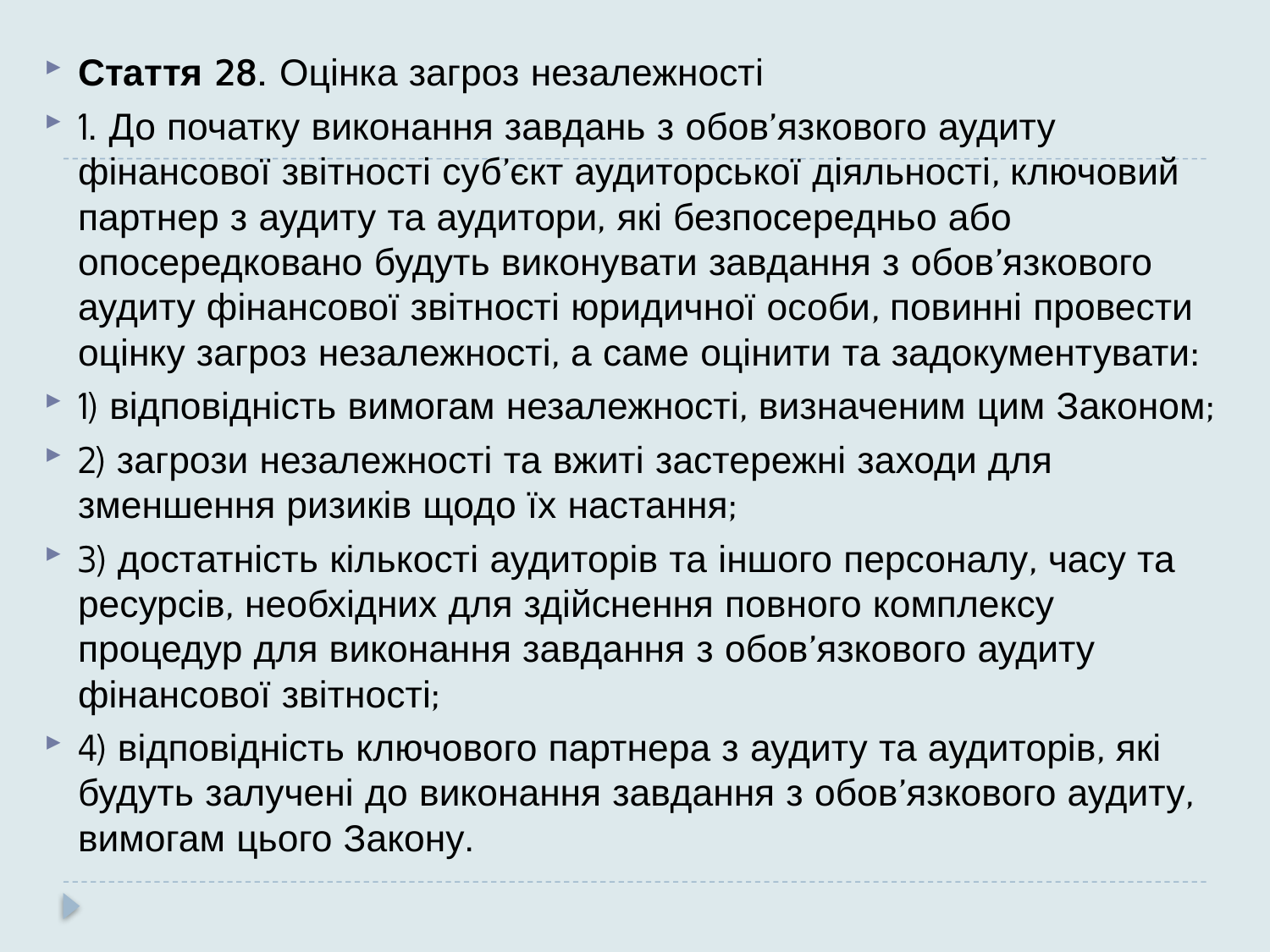

Стаття 28. Оцінка загроз незалежності
1. До початку виконання завдань з обов’язкового аудиту фінансової звітності суб’єкт аудиторської діяльності, ключовий партнер з аудиту та аудитори, які безпосередньо або опосередковано будуть виконувати завдання з обов’язкового аудиту фінансової звітності юридичної особи, повинні провести оцінку загроз незалежності, а саме оцінити та задокументувати:
1) відповідність вимогам незалежності, визначеним цим Законом;
2) загрози незалежності та вжиті застережні заходи для зменшення ризиків щодо їх настання;
3) достатність кількості аудиторів та іншого персоналу, часу та ресурсів, необхідних для здійснення повного комплексу процедур для виконання завдання з обов’язкового аудиту фінансової звітності;
4) відповідність ключового партнера з аудиту та аудиторів, які будуть залучені до виконання завдання з обов’язкового аудиту, вимогам цього Закону.